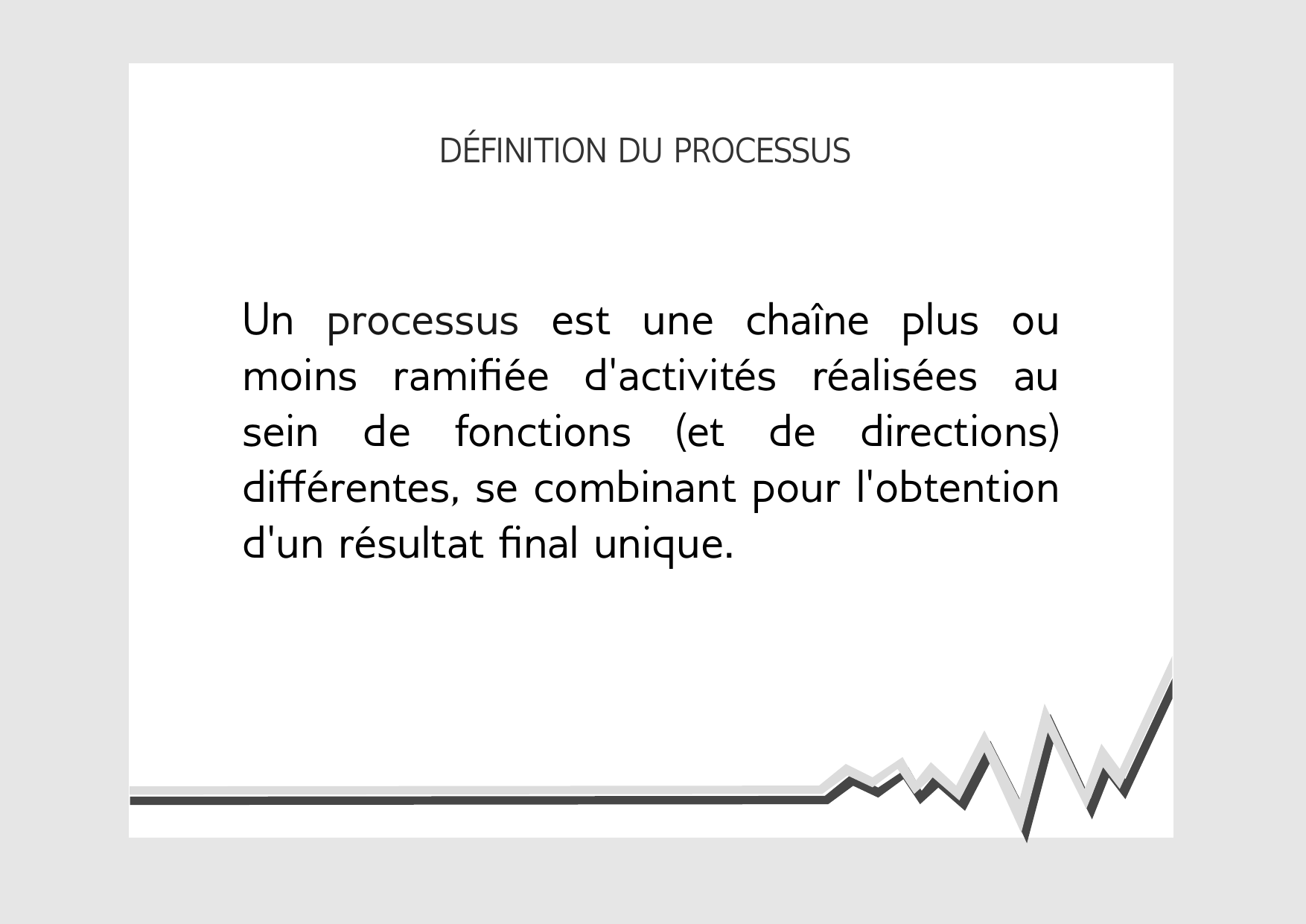

DÉFINITION DU PROCESSUS
Un processus est une chaîne plus ou moins ramifiée d'activités réalisées au sein de fonctions (et de directions) différentes, se combinant pour l'obtention d'un résultat final unique.